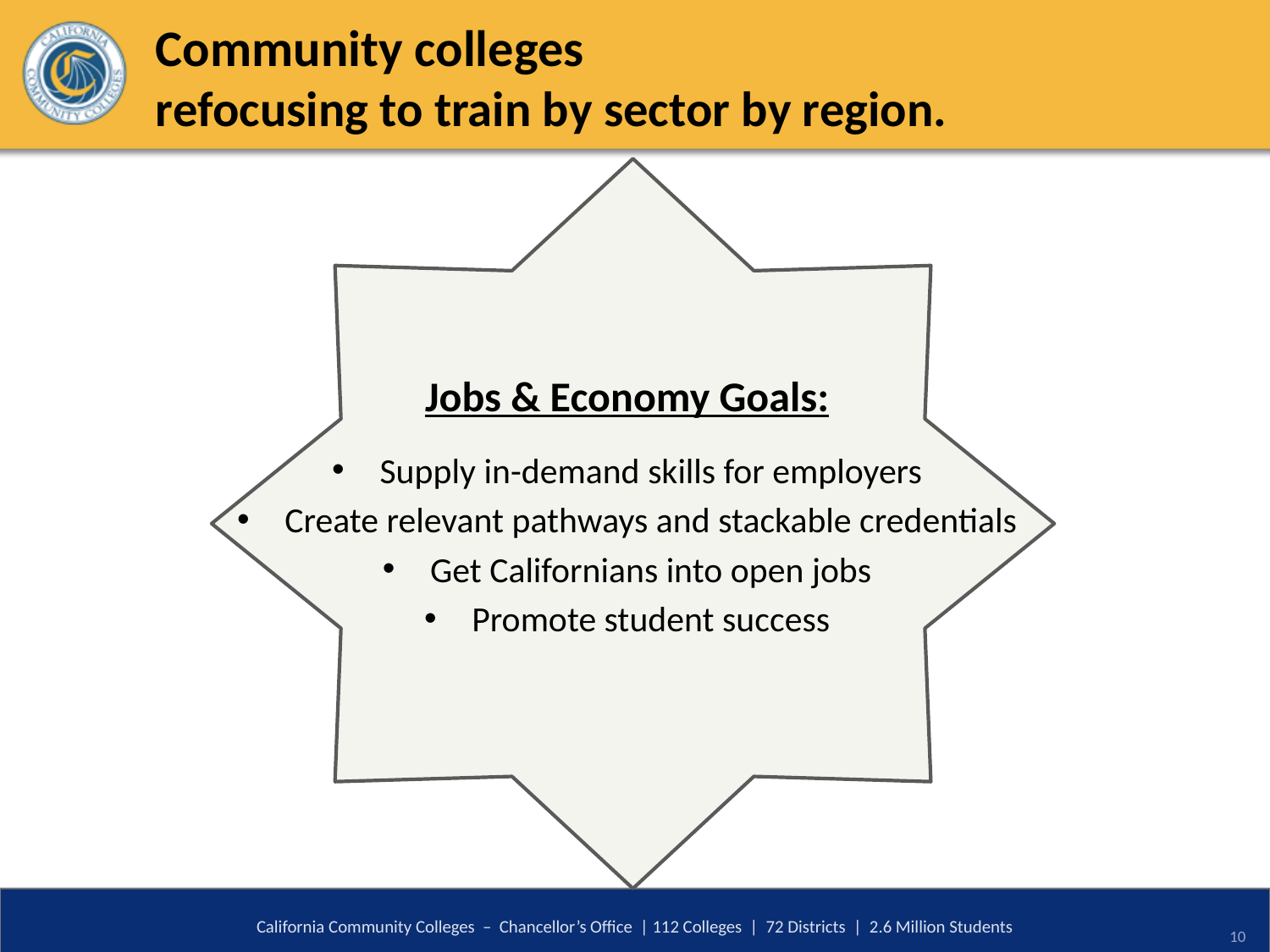

# Community colleges refocusing to train by sector by region.

Jobs & Economy Goals:
Supply in-demand skills for employers
Create relevant pathways and stackable credentials
Get Californians into open jobs
Promote student success
California Community Colleges  –  Chancellor’s Office  | 112 Colleges  |  72 Districts  |  2.6 Million Students
10
10